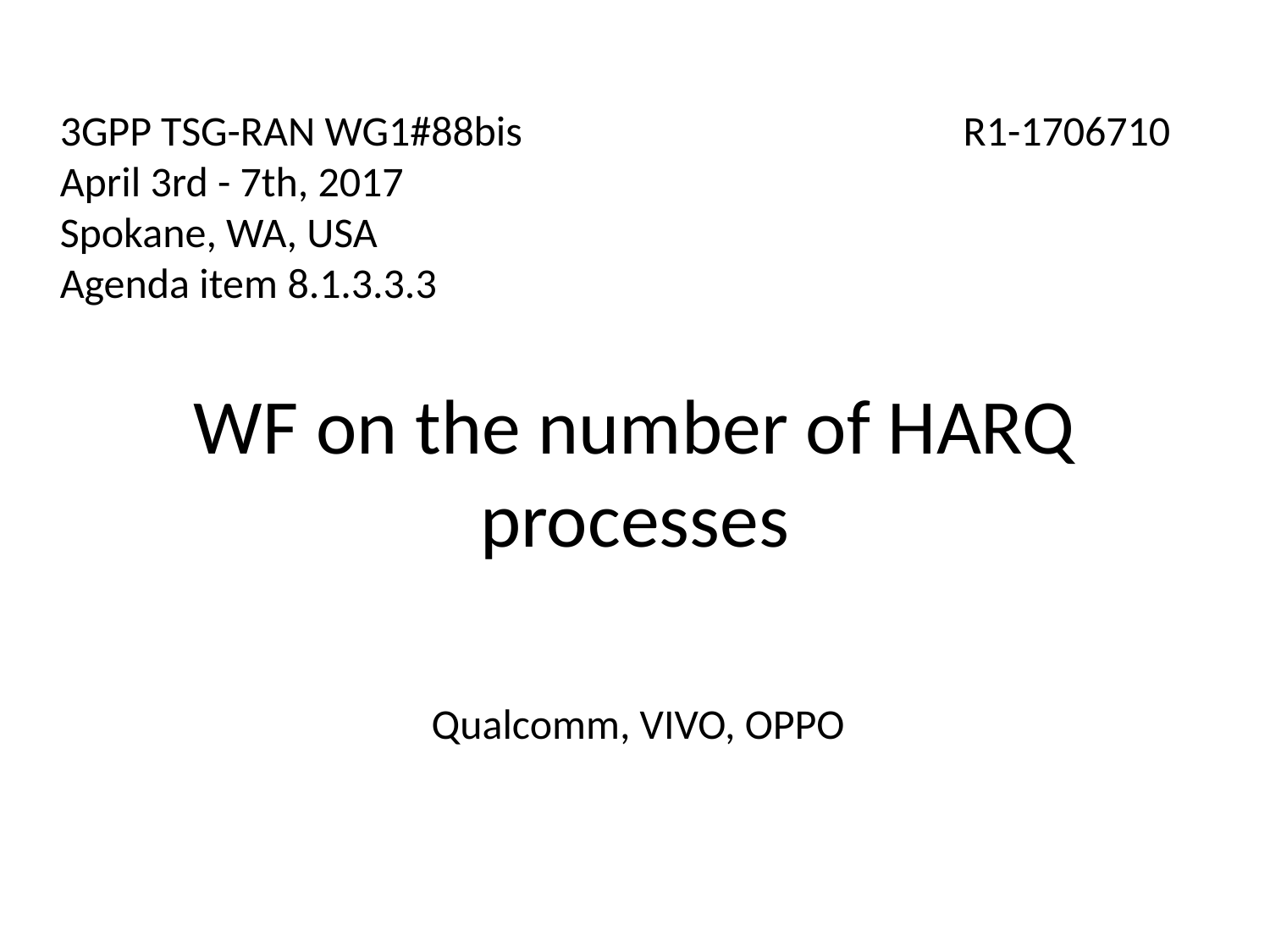

3GPP TSG-RAN WG1#88bis
April 3rd - 7th, 2017
Spokane, WA, USA
Agenda item 8.1.3.3.3
R1-1706710
WF on the number of HARQ processes
Qualcomm, VIVO, OPPO